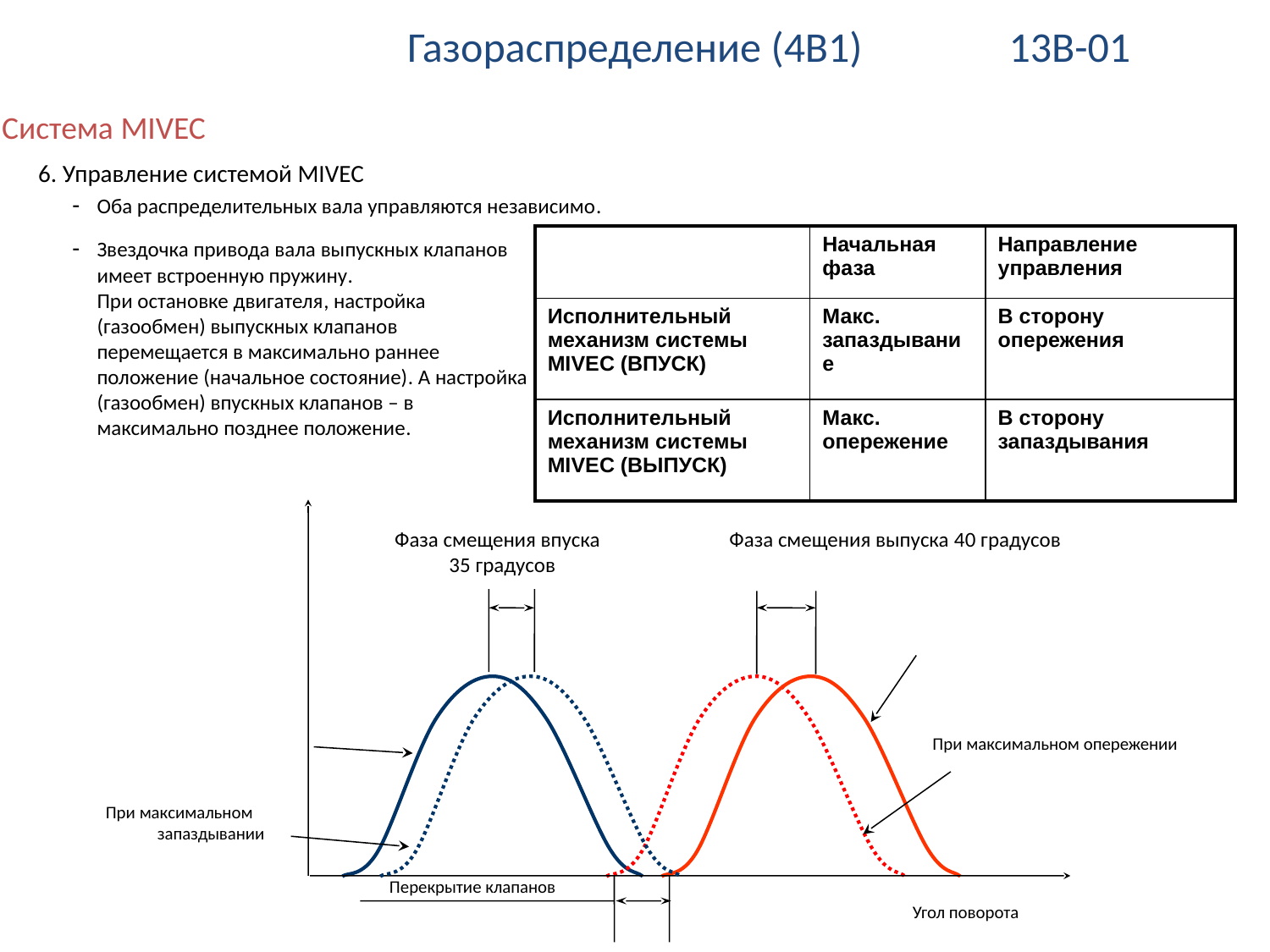

Газораспределение (4B1)
13B-01
Система MIVEC
6. Управление системой MIVEC
-	Оба распределительных вала управляются независимо.
-	Звездочка привода вала выпускных клапанов имеет встроенную пружину.
При остановке двигателя, настройка (газообмен) выпускных клапанов перемещается в максимально раннее положение (начальное состояние). А настройка (газообмен) впускных клапанов – в максимально позднее положение.
|  | Начальная фаза | Направление управления |
| --- | --- | --- |
| Исполнительный механизм системы MIVEC (ВПУСК) | Макс. запаздывание | В сторону опережения |
| Исполнительный механизм системы MIVEC (ВЫПУСК) | Макс. опережение | В сторону запаздывания |

Фаза смещения впуска
35 градусов
Фаза смещения выпуска 40 градусов

При максимальном опережении

При максимальном запаздывании

Перекрытие клапанов

Угол поворота